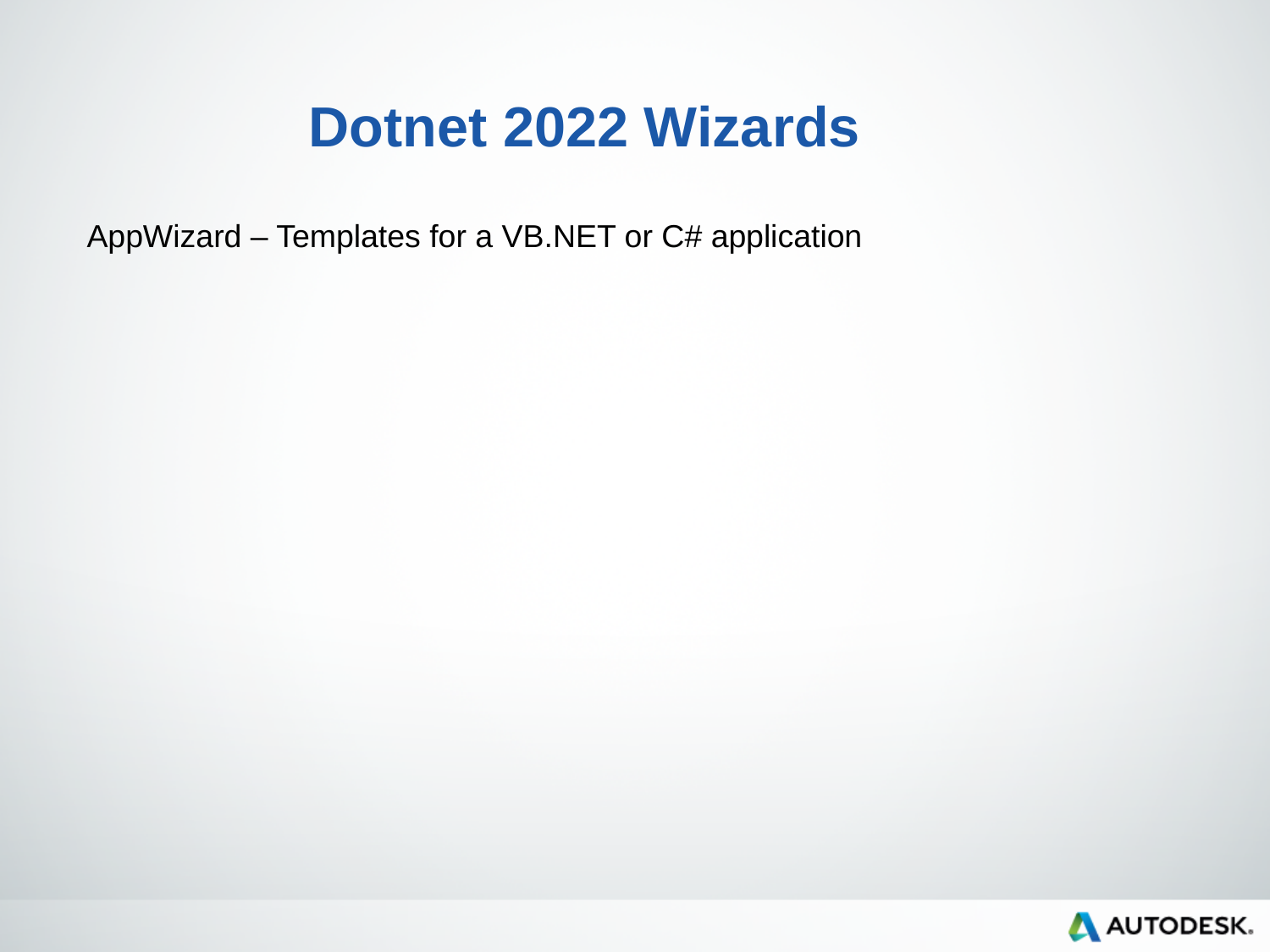

Dotnet 2022 Wizards
AppWizard – Templates for a VB.NET or C# application